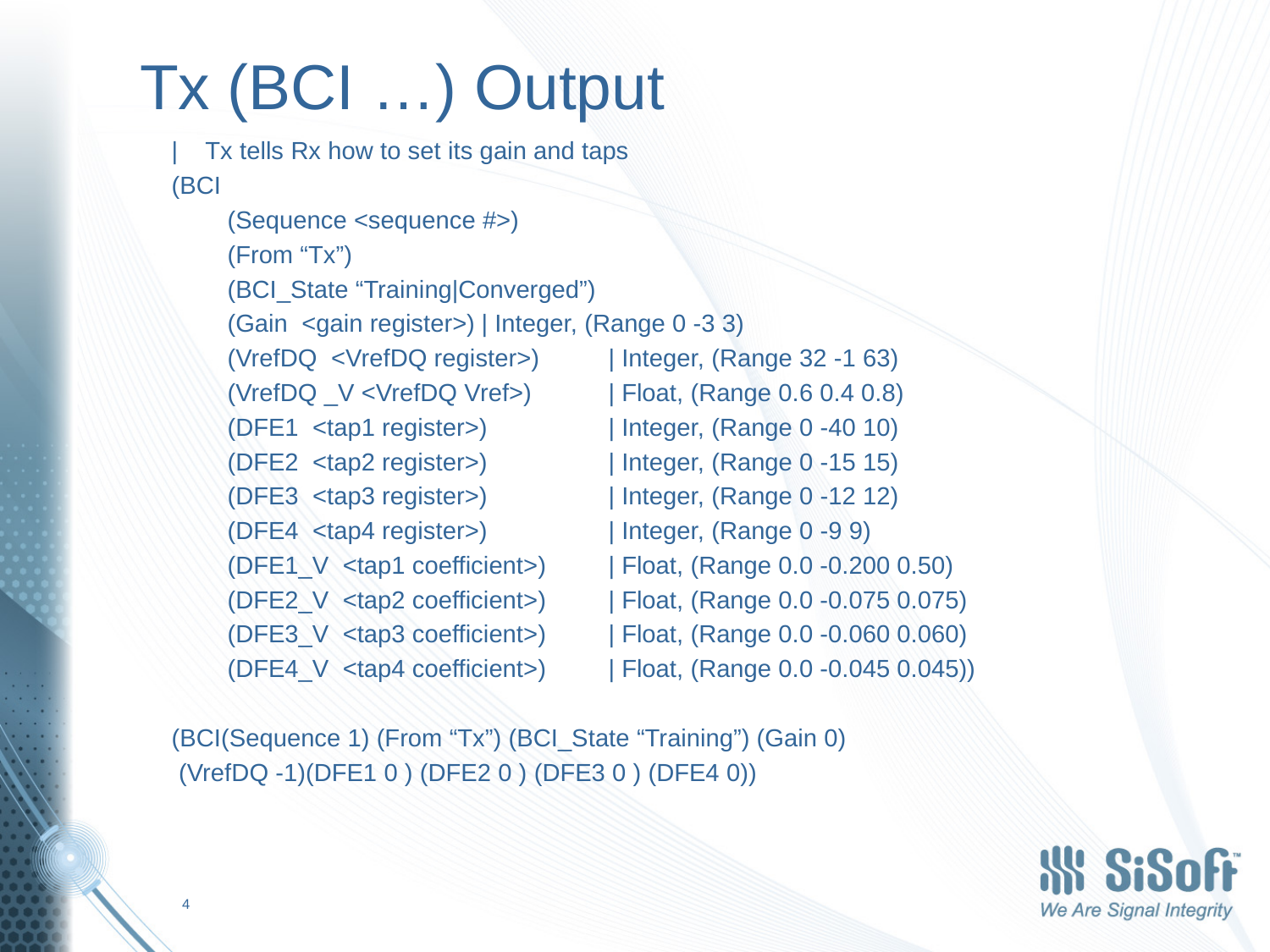

# Tx (BCI …) Output
|    Tx tells Rx how to set its gain and taps
(BCI
(Sequence <sequence #>)
(From “Tx”)
(BCI_State “Training|Converged”)
(Gain  <gain register>)	| Integer, (Range 0 -3 3)
(VrefDQ  <VrefDQ register>)	| Integer, (Range 32 -1 63)
(VrefDQ _V <VrefDQ Vref>)	| Float, (Range 0.6 0.4 0.8)
(DFE1  <tap1 register>) 	| Integer, (Range 0 -40 10)
(DFE2  <tap2 register>) 	| Integer, (Range 0 -15 15)
(DFE3  <tap3 register>) 	| Integer, (Range 0 -12 12)
(DFE4  <tap4 register>) 	| Integer, (Range 0 -9 9)
(DFE1_V  <tap1 coefficient>) 	| Float, (Range 0.0 -0.200 0.50)
(DFE2_V  <tap2 coefficient>) 	| Float, (Range 0.0 -0.075 0.075)
(DFE3_V  <tap3 coefficient>) 	| Float, (Range 0.0 -0.060 0.060)
(DFE4_V  <tap4 coefficient>) 	| Float, (Range 0.0 -0.045 0.045))

(BCI(Sequence 1) (From “Tx”) (BCI_State “Training”) (Gain 0)
 (VrefDQ -1)(DFE1 0 ) (DFE2 0 ) (DFE3 0 ) (DFE4 0))

4